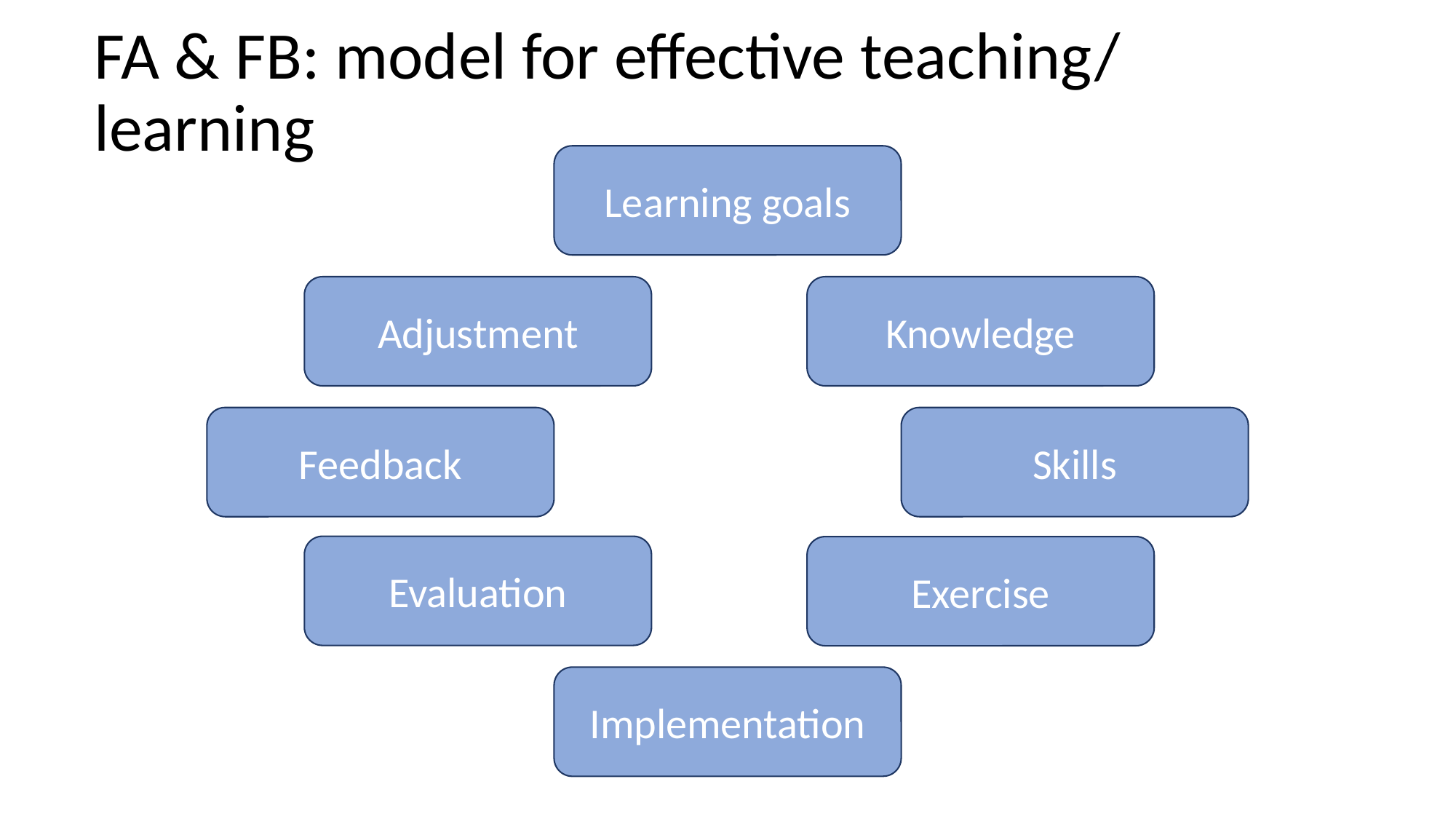

# FA & FB: model for effective teaching/ learning
Learning goals

Adjustment
Knowledge
Feedback
Skills
Evaluation
Exercise
Implementation